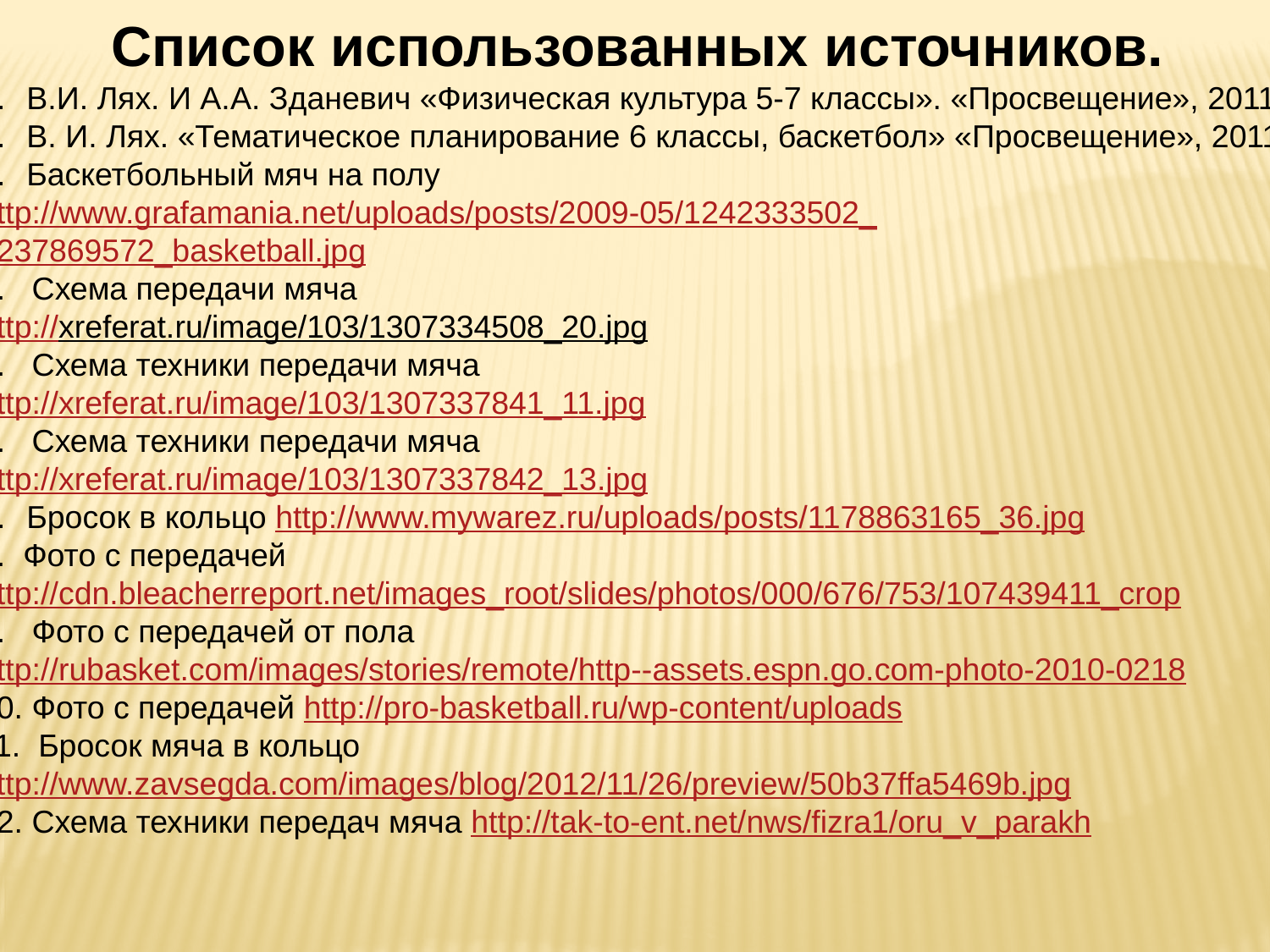

Список использованных источников.
В.И. Лях. И А.А. Зданевич «Физическая культура 5-7 классы». «Просвещение», 2011г.
В. И. Лях. «Тематическое планирование 6 классы, баскетбол» «Просвещение», 2011г.
Баскетбольный мяч на полу
http://www.grafamania.net/uploads/posts/2009-05/1242333502_
1237869572_basketball.jpg
4.   Схема передачи мяча
http://xreferat.ru/image/103/1307334508_20.jpg
5.   Схема техники передачи мяча
http://xreferat.ru/image/103/1307337841_11.jpg
6.   Схема техники передачи мяча
http://xreferat.ru/image/103/1307337842_13.jpg
Бросок в кольцо http://www.mywarez.ru/uploads/posts/1178863165_36.jpg
8.  Фото с передачей
http://cdn.bleacherreport.net/images_root/slides/photos/000/676/753/107439411_crop
9.   Фото с передачей от пола
http://rubasket.com/images/stories/remote/http--assets.espn.go.com-photo-2010-0218
10. Фото с передачей http://pro-basketball.ru/wp-content/uploads
11.  Бросок мяча в кольцо
http://www.zavsegda.com/images/blog/2012/11/26/preview/50b37ffa5469b.jpg
12. Схема техники передач мяча http://tak-to-ent.net/nws/fizra1/oru_v_parakh